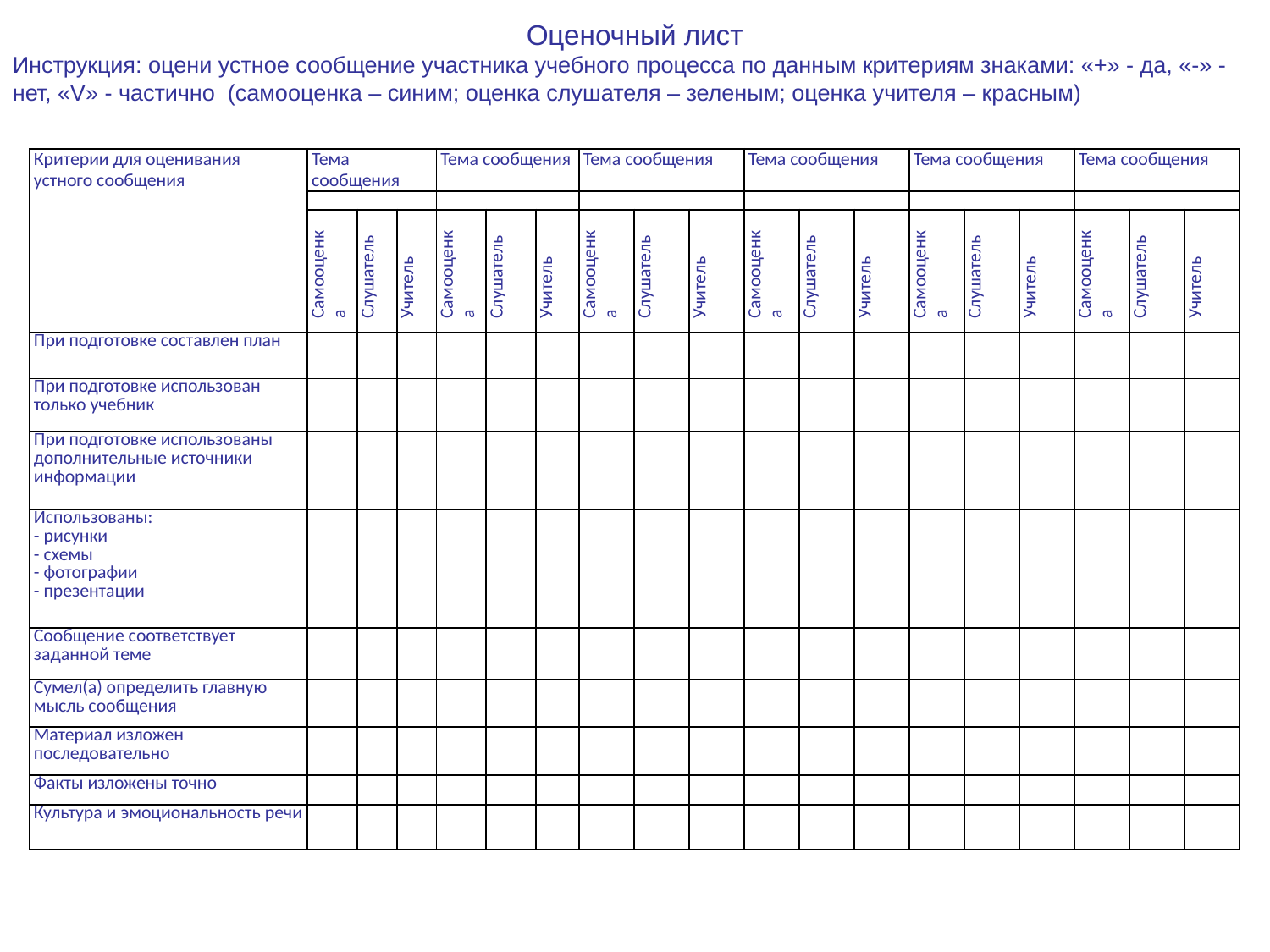

Оценочный лист
Инструкция: оцени устное сообщение участника учебного процесса по данным критериям знаками: «+» - да, «-» - нет, «V» - частично  (самооценка – синим; оценка слушателя – зеленым; оценка учителя – красным)
| Критерии для оценивания устного сообщения | Тема сообщения |  |  | Тема сообщения |  |  | Тема сообщения |  |  | Тема сообщения |  |  | Тема сообщения |  |  | Тема сообщения |  |  |
| --- | --- | --- | --- | --- | --- | --- | --- | --- | --- | --- | --- | --- | --- | --- | --- | --- | --- | --- |
|  |  |  |  |  |  |  |  |  |  |  |  |  |  |  |  |  |  |  |
|  | Самооценка | Слушатель | Учитель | Самооценка | Слушатель | Учитель | Самооценка | Слушатель | Учитель | Самооценка | Слушатель | Учитель | Самооценка | Слушатель | Учитель | Самооценка | Слушатель | Учитель |
| При подготовке составлен план |  |  |  |  |  |  |  |  |  |  |  |  |  |  |  |  |  |  |
| При подготовке использован только учебник |  |  |  |  |  |  |  |  |  |  |  |  |  |  |  |  |  |  |
| При подготовке использованы дополнительные источники информации |  |  |  |  |  |  |  |  |  |  |  |  |  |  |  |  |  |  |
| Использованы: - рисунки - схемы - фотографии - презентации |  |  |  |  |  |  |  |  |  |  |  |  |  |  |  |  |  |  |
| Сообщение соответствует заданной теме |  |  |  |  |  |  |  |  |  |  |  |  |  |  |  |  |  |  |
| Сумел(а) определить главную мысль сообщения |  |  |  |  |  |  |  |  |  |  |  |  |  |  |  |  |  |  |
| Материал изложен последовательно |  |  |  |  |  |  |  |  |  |  |  |  |  |  |  |  |  |  |
| Факты изложены точно |  |  |  |  |  |  |  |  |  |  |  |  |  |  |  |  |  |  |
| Культура и эмоциональность речи |  |  |  |  |  |  |  |  |  |  |  |  |  |  |  |  |  |  |